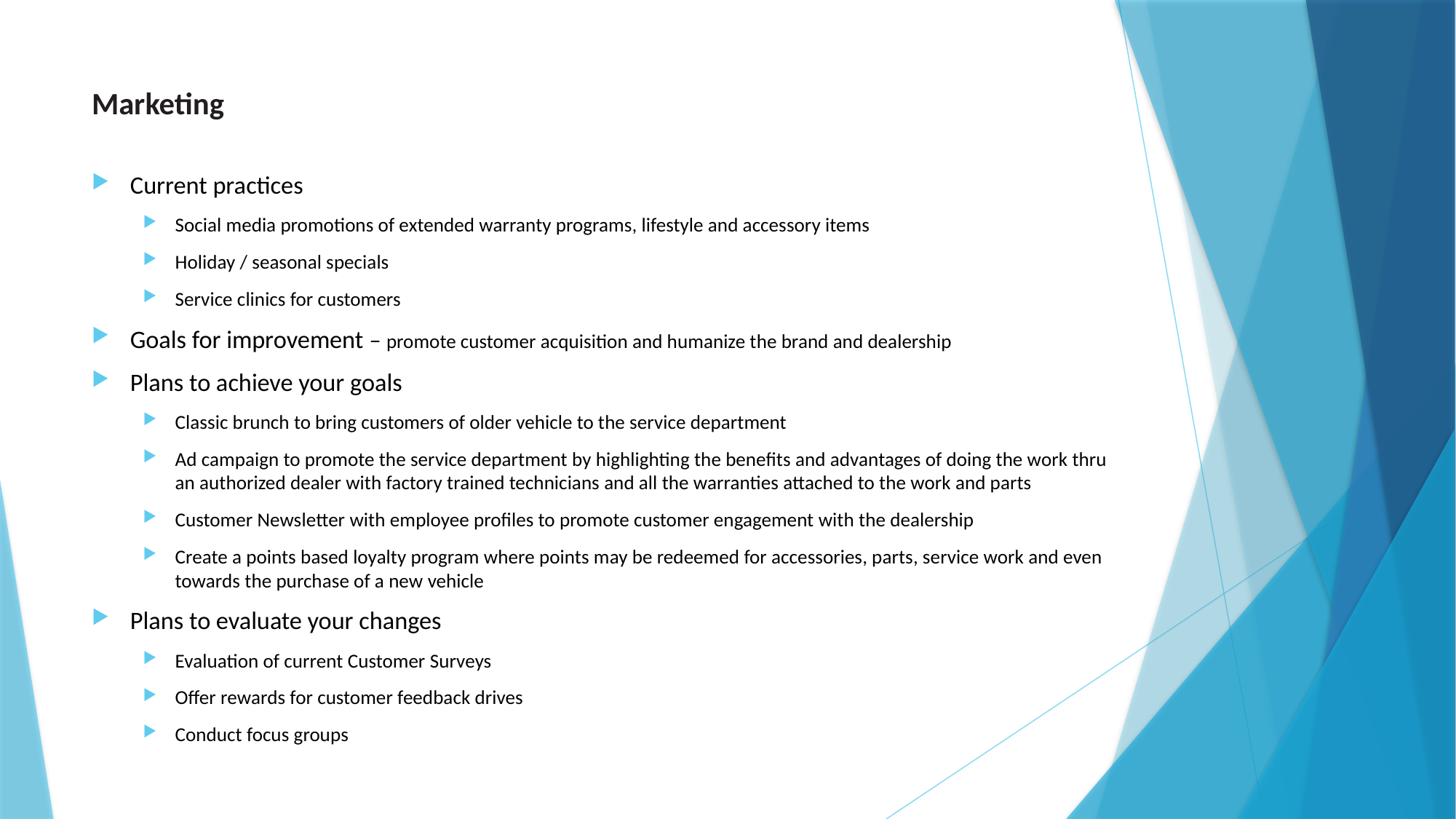

# Marketing
Current practices
Social media promotions of extended warranty programs, lifestyle and accessory items
Holiday / seasonal specials
Service clinics for customers
Goals for improvement – promote customer acquisition and humanize the brand and dealership
Plans to achieve your goals
Classic brunch to bring customers of older vehicle to the service department
Ad campaign to promote the service department by highlighting the benefits and advantages of doing the work thru an authorized dealer with factory trained technicians and all the warranties attached to the work and parts
Customer Newsletter with employee profiles to promote customer engagement with the dealership
Create a points based loyalty program where points may be redeemed for accessories, parts, service work and even towards the purchase of a new vehicle
Plans to evaluate your changes
Evaluation of current Customer Surveys
Offer rewards for customer feedback drives
Conduct focus groups